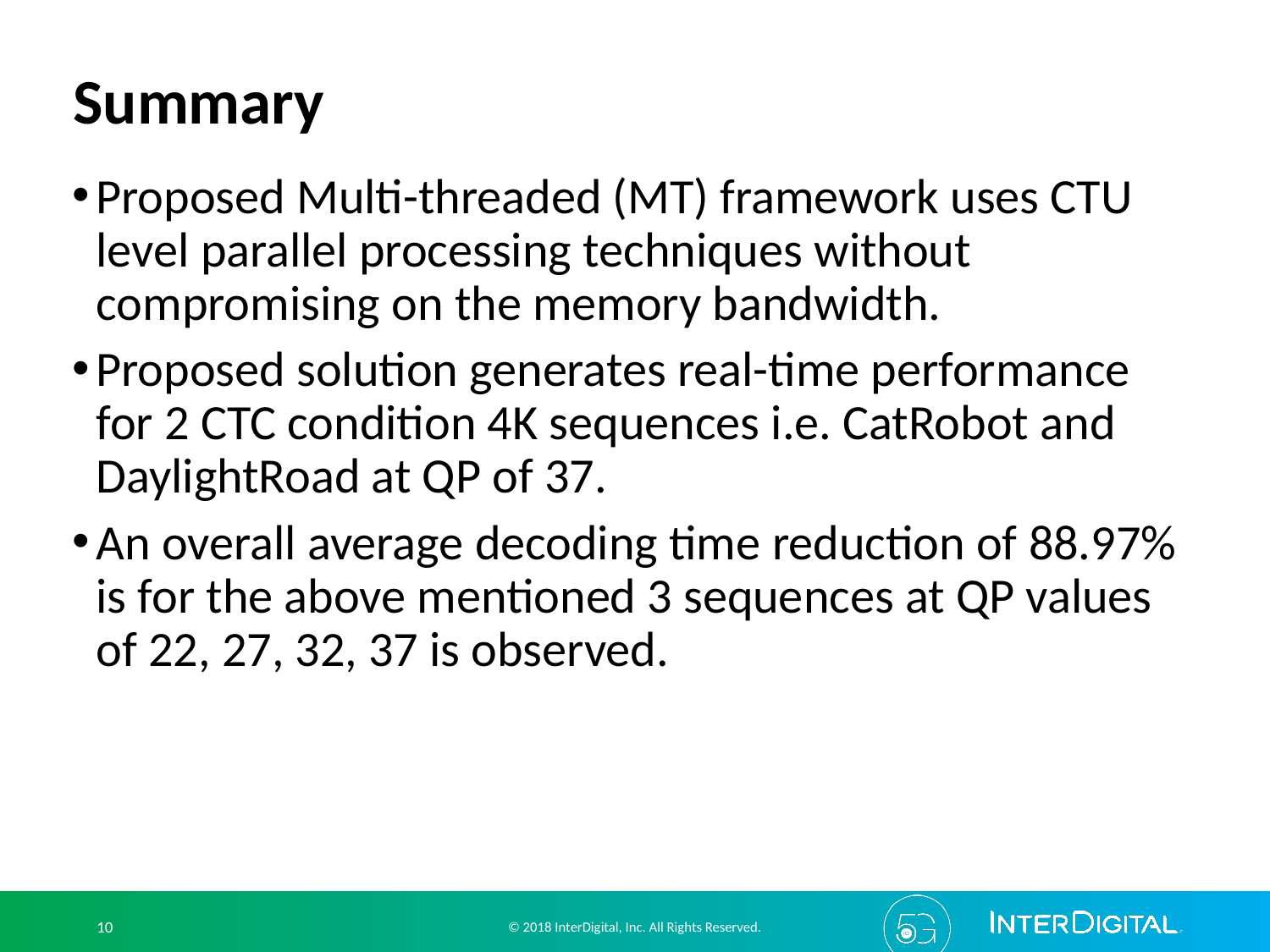

# Summary
Proposed Multi-threaded (MT) framework uses CTU level parallel processing techniques without compromising on the memory bandwidth.
Proposed solution generates real-time performance for 2 CTC condition 4K sequences i.e. CatRobot and DaylightRoad at QP of 37.
An overall average decoding time reduction of 88.97% is for the above mentioned 3 sequences at QP values of 22, 27, 32, 37 is observed.
© 2018 InterDigital, Inc. All Rights Reserved.
10